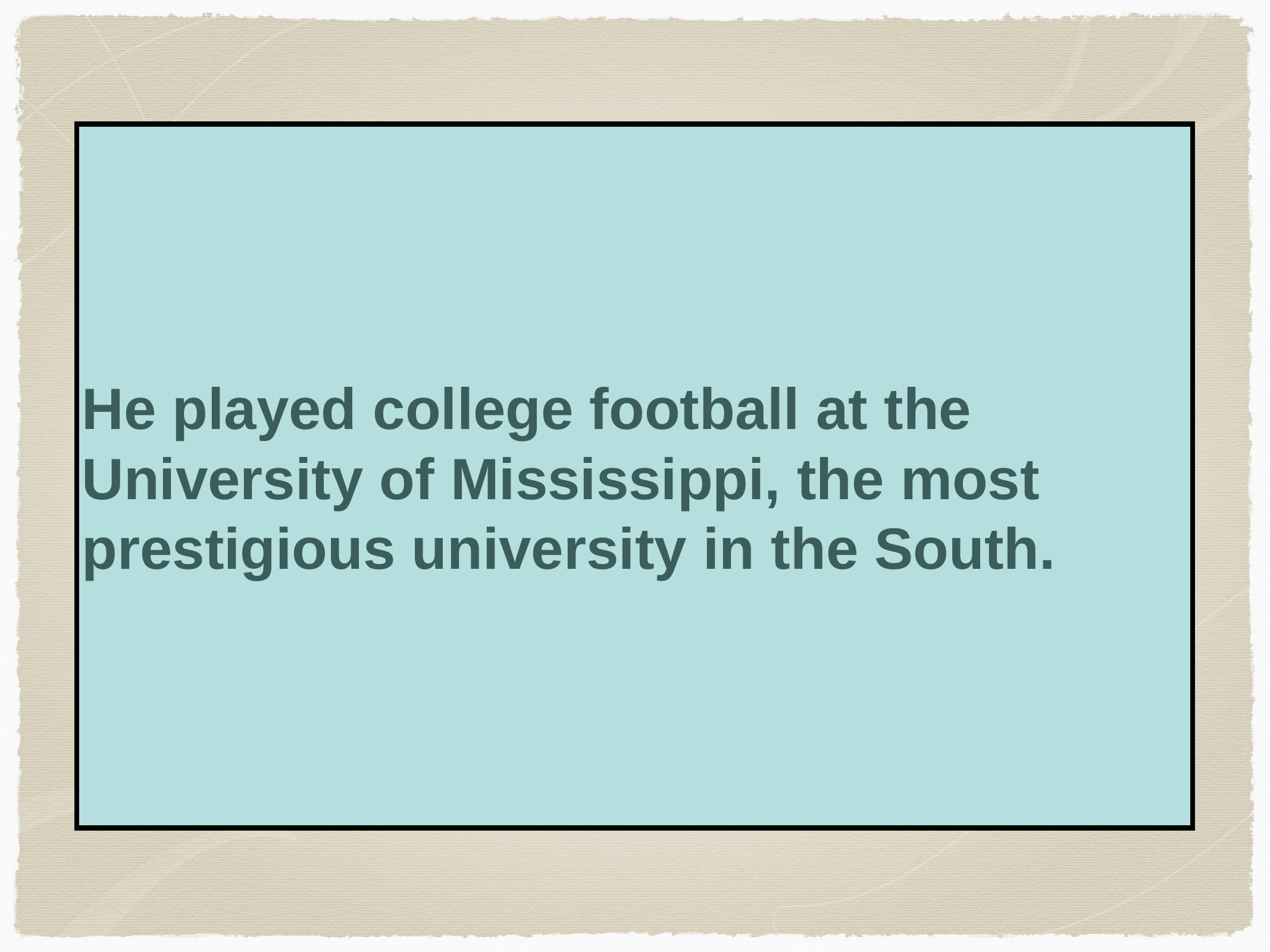

He played college football at the University of Mississippi, the most prestigious university in the South.